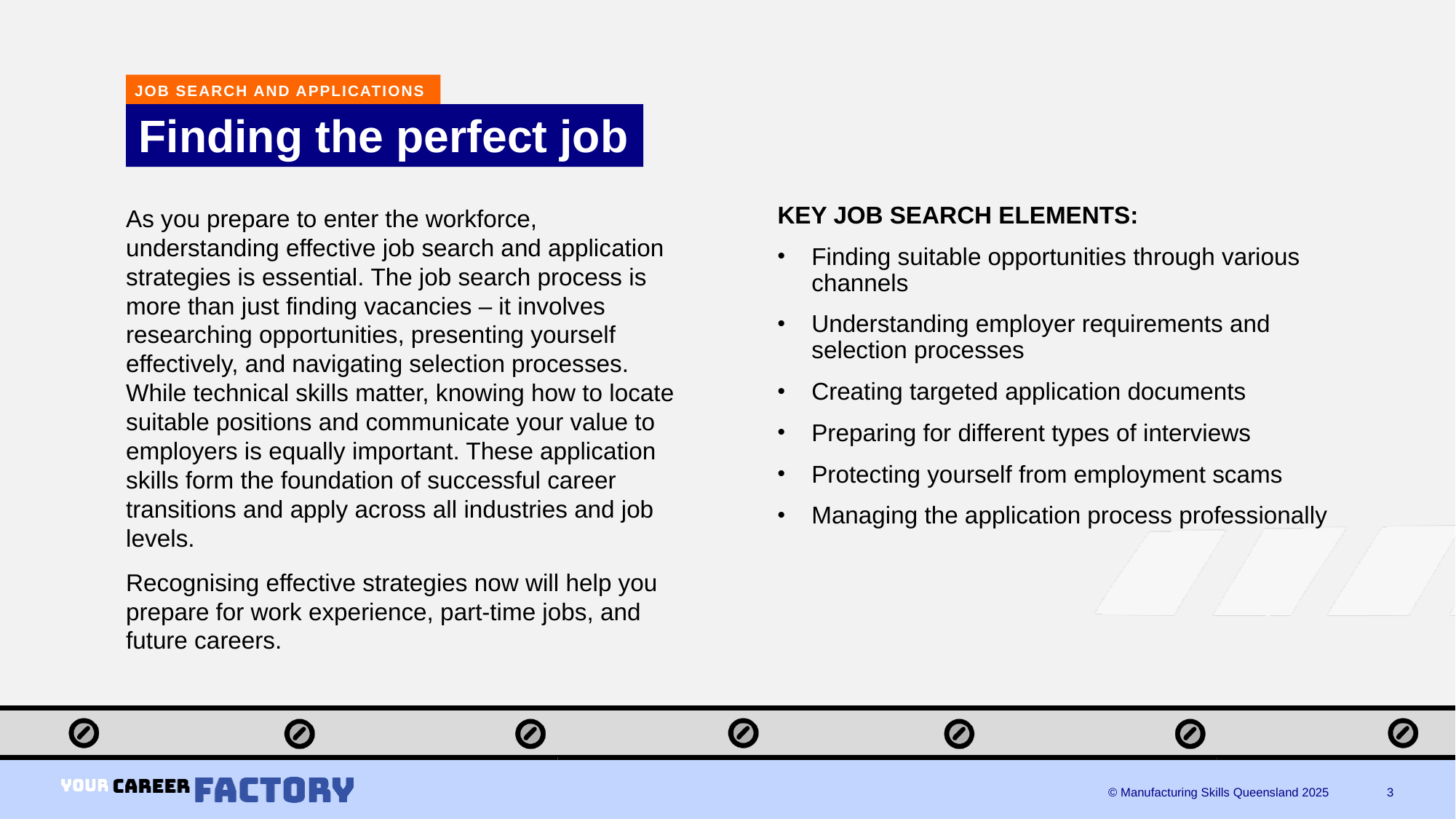

JOB SEARCH AND APPLICATIONS
# Finding the perfect job
As you prepare to enter the workforce, understanding effective job search and application strategies is essential. The job search process is more than just finding vacancies – it involves researching opportunities, presenting yourself effectively, and navigating selection processes. While technical skills matter, knowing how to locate suitable positions and communicate your value to employers is equally important. These application skills form the foundation of successful career transitions and apply across all industries and job levels.
Recognising effective strategies now will help you prepare for work experience, part-time jobs, and future careers.
KEY JOB SEARCH ELEMENTS:
Finding suitable opportunities through various channels
Understanding employer requirements and selection processes
Creating targeted application documents
Preparing for different types of interviews
Protecting yourself from employment scams
Managing the application process professionally